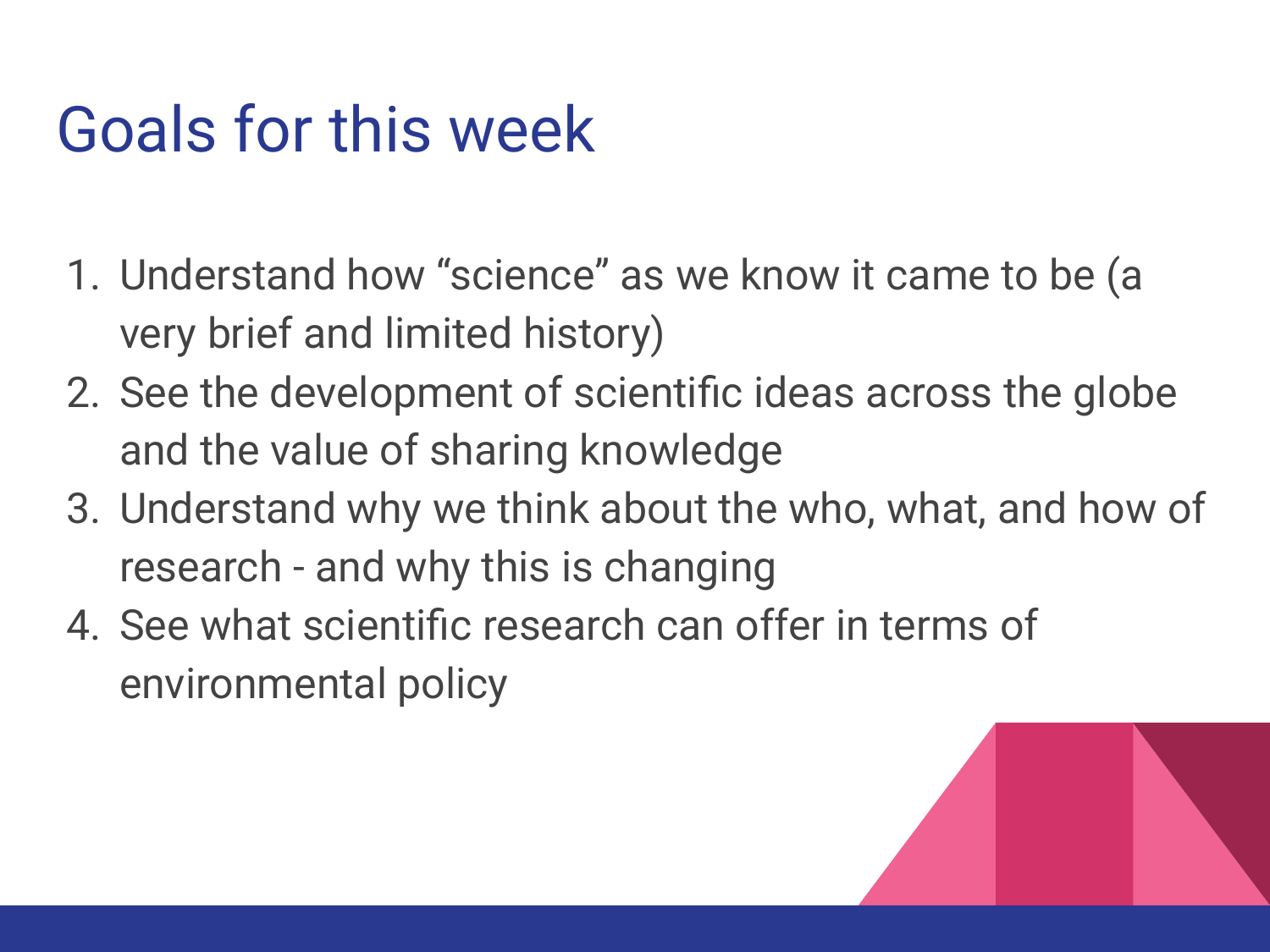

# Goals for this week
Understand how “science” as we know it came to be (a very brief and limited history)
See the development of scientific ideas across the globe and the value of sharing knowledge
Understand why we think about the who, what, and how of research - and why this is changing
See what scientific research can offer in terms of environmental policy